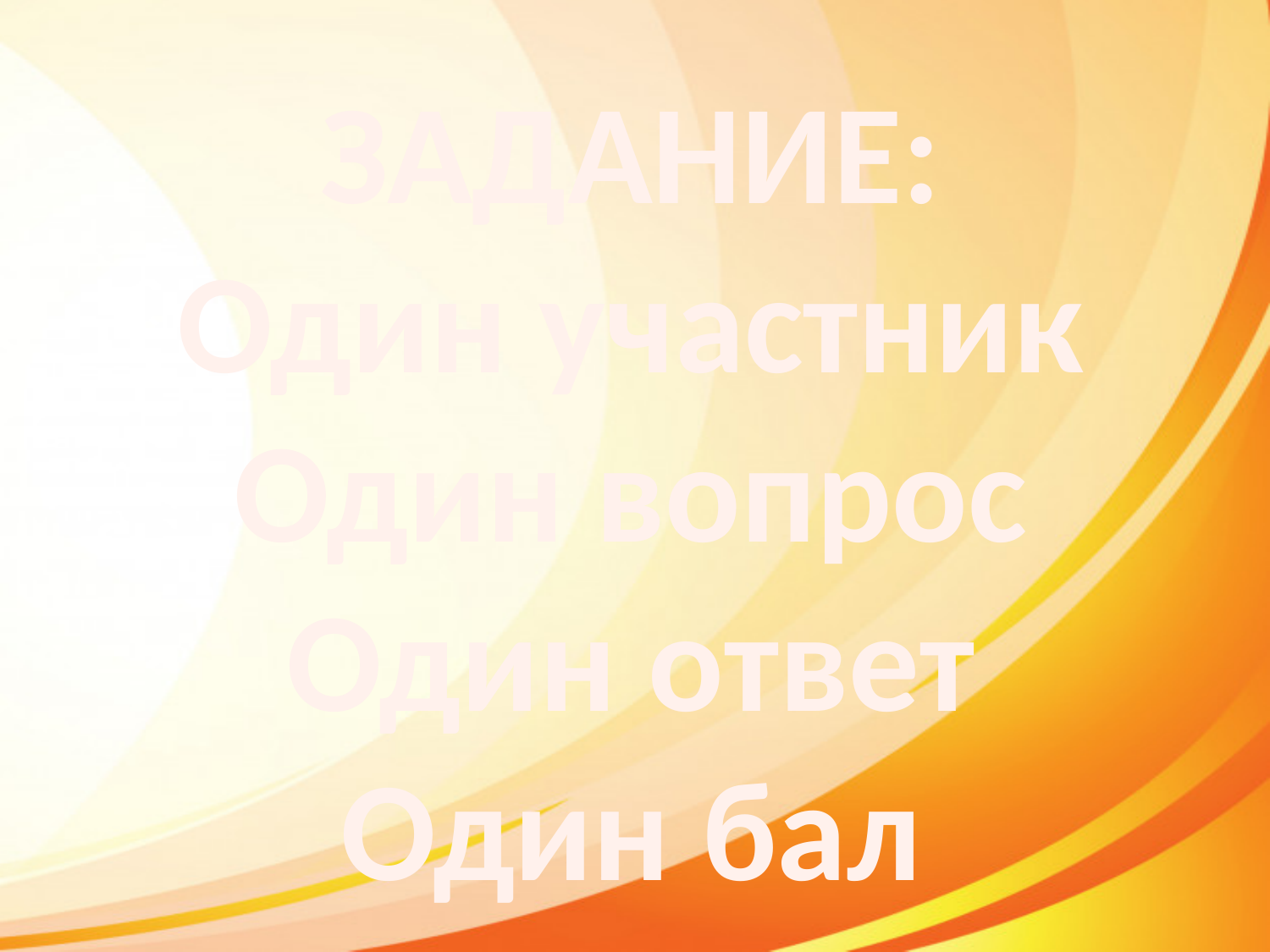

ЗАДАНИЕ:
Один участник
Один вопрос
Один ответ
Один бал